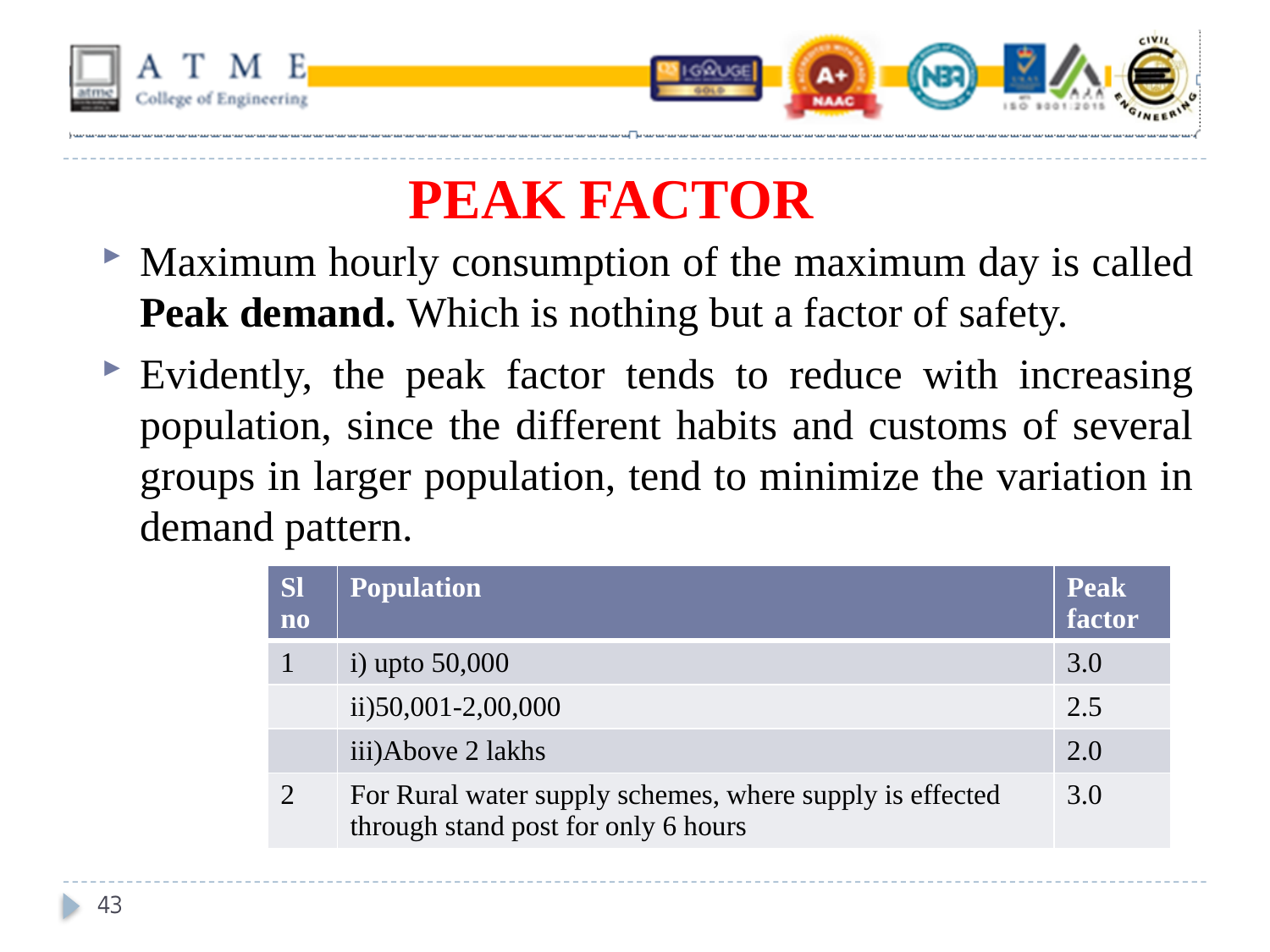

# PEAK FACTOR
Maximum hourly consumption of the maximum day is called Peak demand. Which is nothing but a factor of safety.
Evidently, the peak factor tends to reduce with increasing population, since the different habits and customs of several groups in larger population, tend to minimize the variation in demand pattern.

| Sl no | Population | Peak factor |
| --- | --- | --- |
| 1 | i) upto 50,000 | 3.0 |
|  | ii)50,001-2,00,000 | 2.5 |
|  | iii)Above 2 lakhs | 2.0 |
| 2 | For Rural water supply schemes, where supply is effected through stand post for only 6 hours | 3.0 |
43